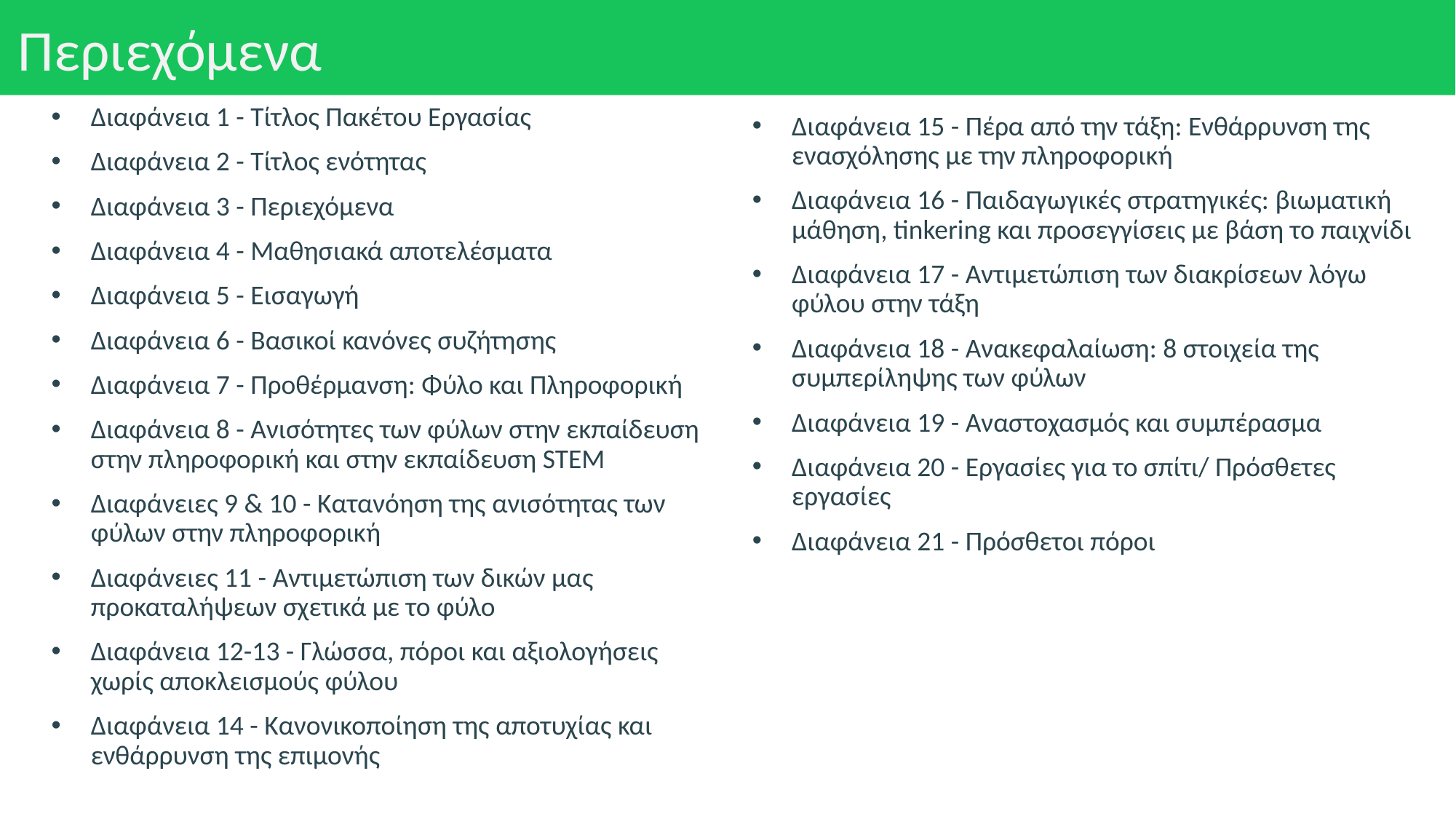

# Περιεχόμενα
Διαφάνεια 1 - Τίτλος Πακέτου Εργασίας
Διαφάνεια 2 - Τίτλος ενότητας
Διαφάνεια 3 - Περιεχόμενα
Διαφάνεια 4 - Μαθησιακά αποτελέσματα
Διαφάνεια 5 - Εισαγωγή
Διαφάνεια 6 - Βασικοί κανόνες συζήτησης
Διαφάνεια 7 - Προθέρμανση: Φύλο και Πληροφορική
Διαφάνεια 8 - Ανισότητες των φύλων στην εκπαίδευση στην πληροφορική και στην εκπαίδευση STEM
Διαφάνειες 9 & 10 - Κατανόηση της ανισότητας των φύλων στην πληροφορική
Διαφάνειες 11 - Αντιμετώπιση των δικών μας προκαταλήψεων σχετικά με το φύλο
Διαφάνεια 12-13 - Γλώσσα, πόροι και αξιολογήσεις χωρίς αποκλεισμούς φύλου
Διαφάνεια 14 - Κανονικοποίηση της αποτυχίας και ενθάρρυνση της επιμονής
Διαφάνεια 15 - Πέρα από την τάξη: Ενθάρρυνση της ενασχόλησης με την πληροφορική
Διαφάνεια 16 - Παιδαγωγικές στρατηγικές: βιωματική μάθηση, tinkering και προσεγγίσεις με βάση το παιχνίδι
Διαφάνεια 17 - Αντιμετώπιση των διακρίσεων λόγω φύλου στην τάξη
Διαφάνεια 18 - Ανακεφαλαίωση: 8 στοιχεία της συμπερίληψης των φύλων
Διαφάνεια 19 - Αναστοχασμός και συμπέρασμα
Διαφάνεια 20 - Εργασίες για το σπίτι/ Πρόσθετες εργασίες
Διαφάνεια 21 - Πρόσθετοι πόροι